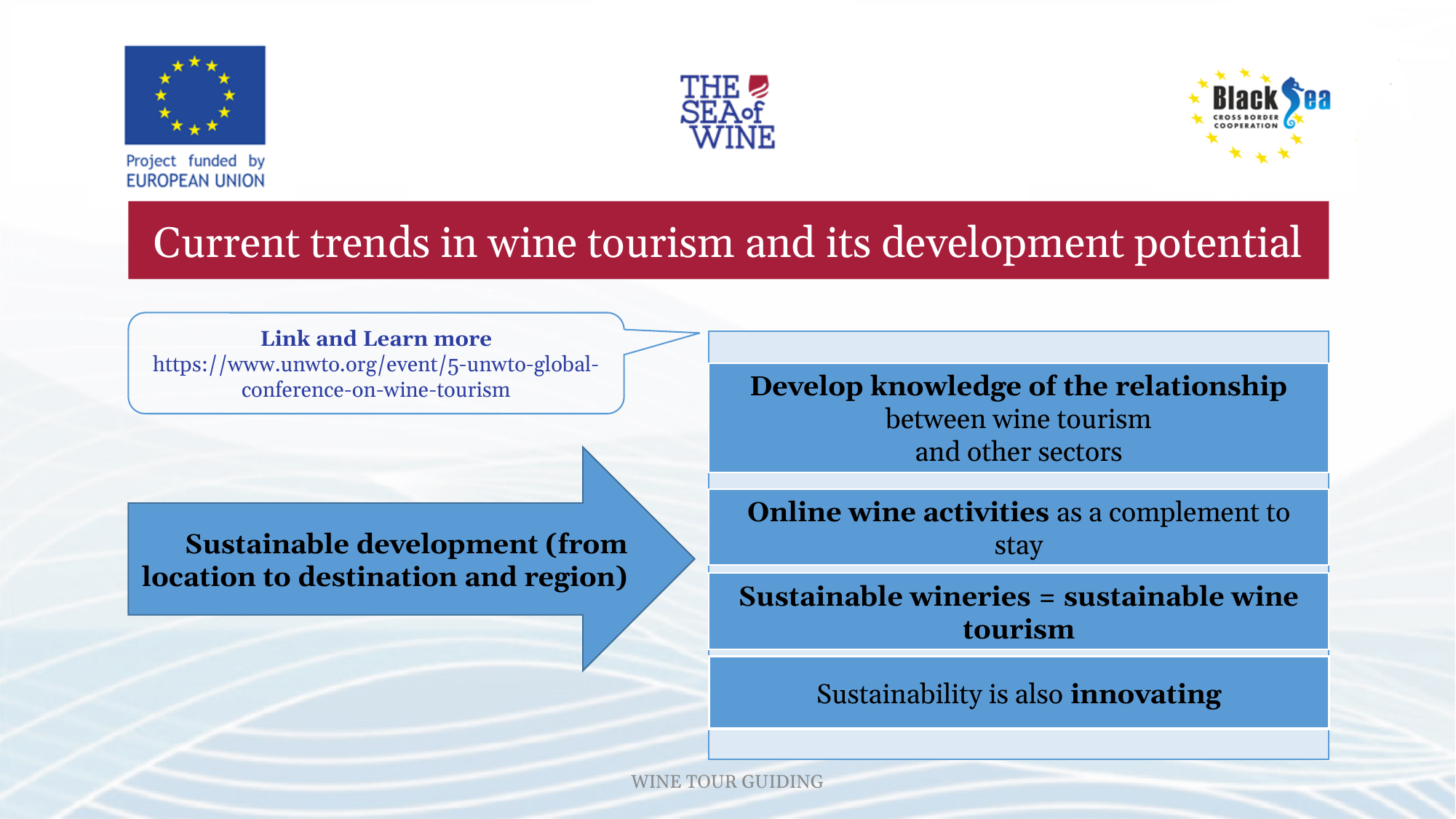

Current trends in wine tourism and its development potential
Link and Learn more
https://www.unwto.org/event/5-unwto-global-conference-on-wine-tourism

Develop knowledge of the relationship between wine tourism
and other sectors
Sustainable development (from location to destination and region)
Online wine activities as a complement to stay
Sustainable wineries = sustainable wine tourism
Sustainability is also innovating
WINE TOUR GUIDING